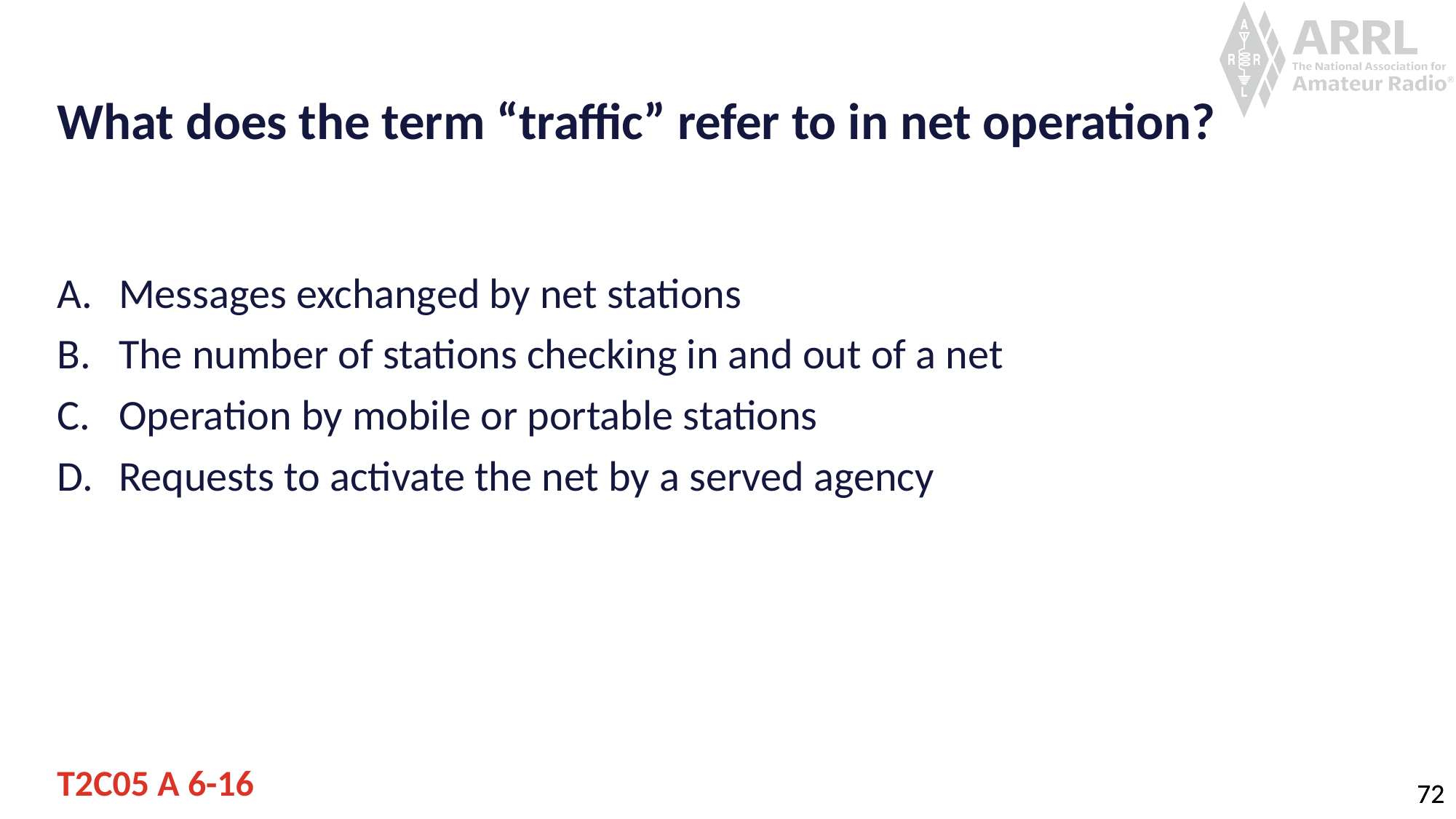

# What does the term “traffic” refer to in net operation?
Messages exchanged by net stations
The number of stations checking in and out of a net
Operation by mobile or portable stations
Requests to activate the net by a served agency
T2C05 A 6-16